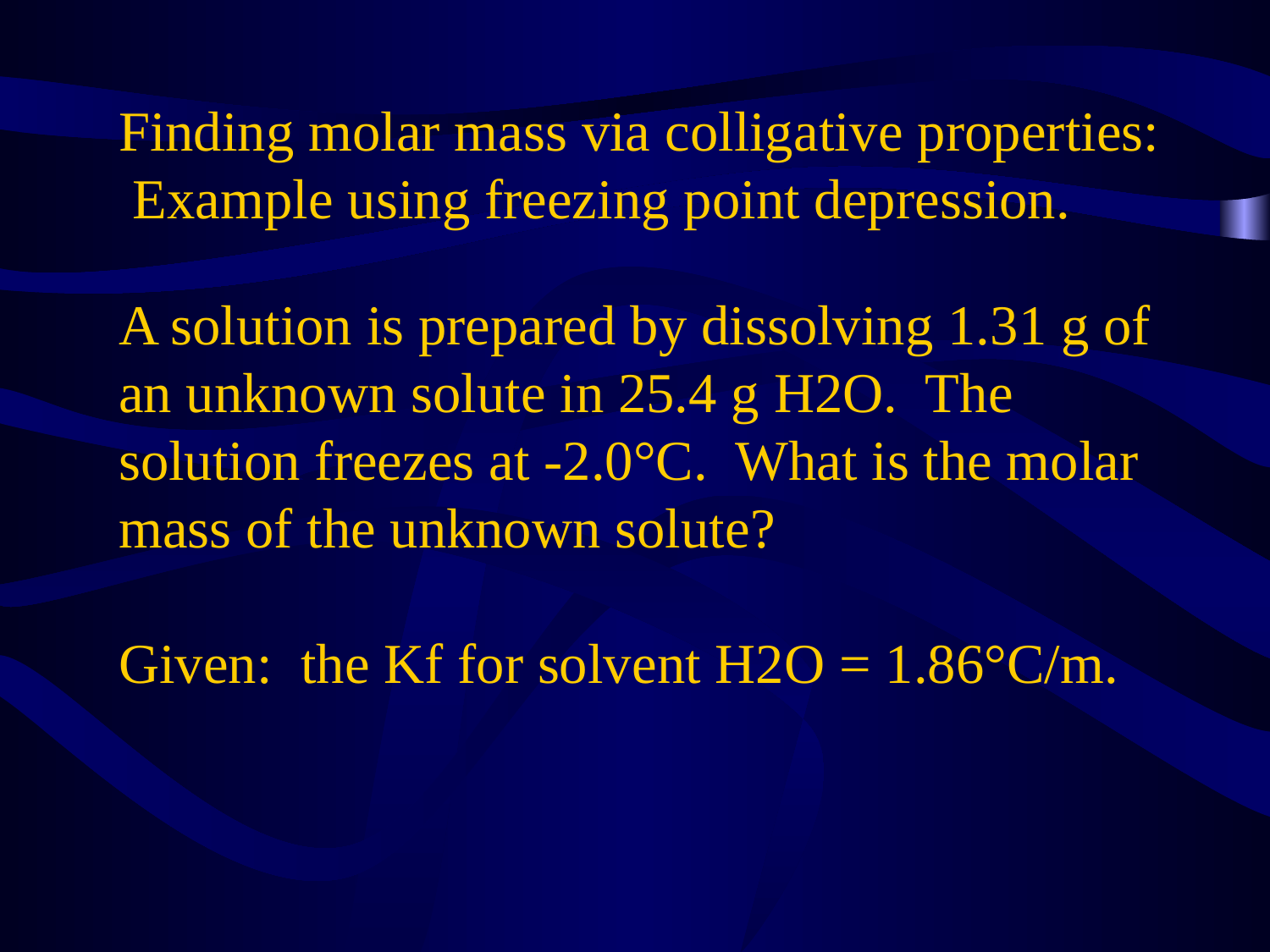

# Finding molar mass via colligative properties:  Example using freezing point depression. A solution is prepared by dissolving 1.31 g of an unknown solute in 25.4 g H2O.  The solution freezes at -2.0°C.  What is the molar mass of the unknown solute? Given:  the Kf for solvent H2O = 1.86°C/m.